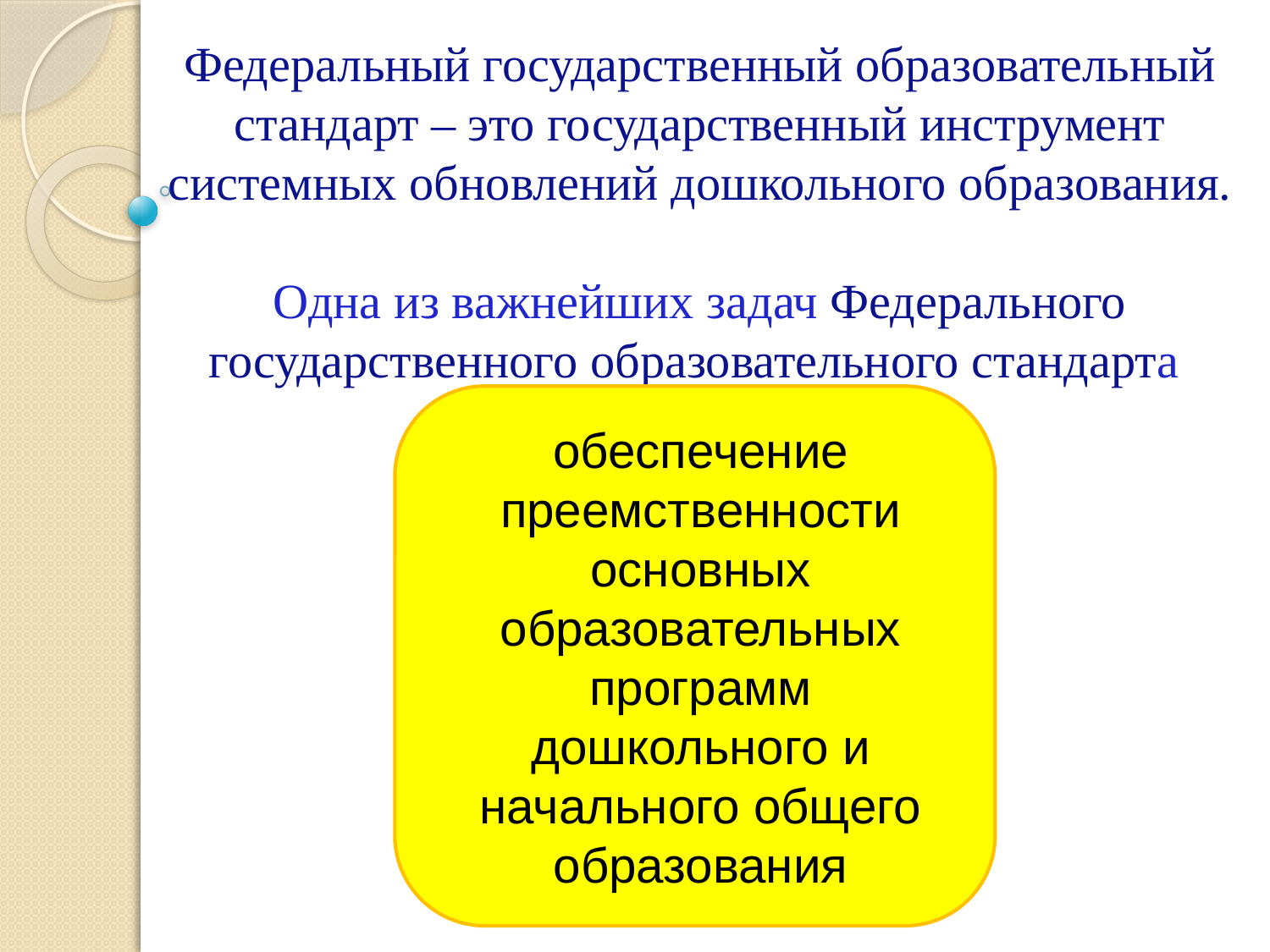

Федеральный государственный образовательный стандарт – это государственный инструмент системных обновлений дошкольного образования.

Одна из важнейших задач Федерального государственного образовательного стандарта

обеспечение преемственности основных образовательных программ дошкольного и начального общего образования